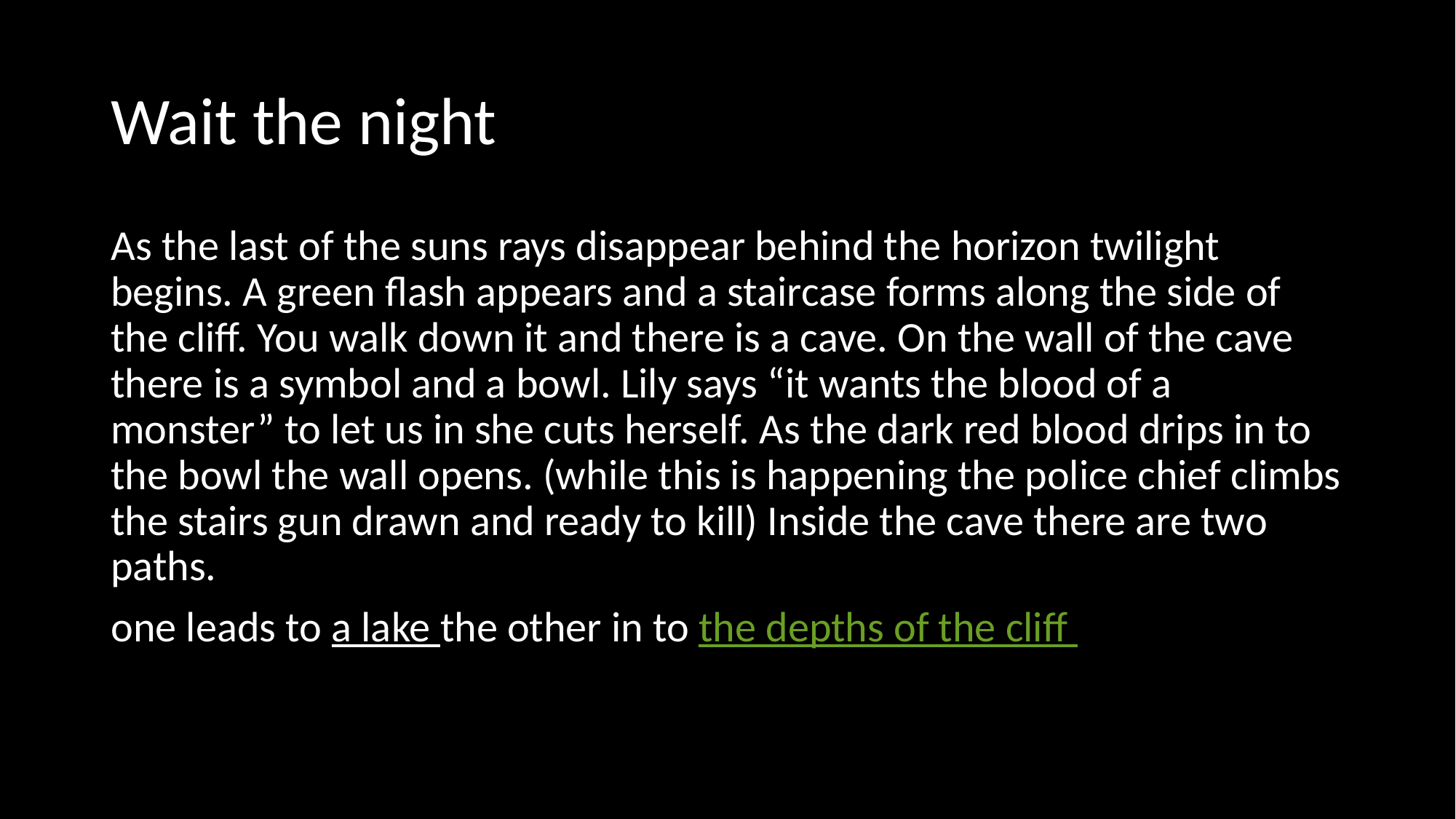

# Wait the night
As the last of the suns rays disappear behind the horizon twilight begins. A green flash appears and a staircase forms along the side of the cliff. You walk down it and there is a cave. On the wall of the cave there is a symbol and a bowl. Lily says “it wants the blood of a monster” to let us in she cuts herself. As the dark red blood drips in to the bowl the wall opens. (while this is happening the police chief climbs the stairs gun drawn and ready to kill) Inside the cave there are two paths.
one leads to a lake the other in to the depths of the cliff